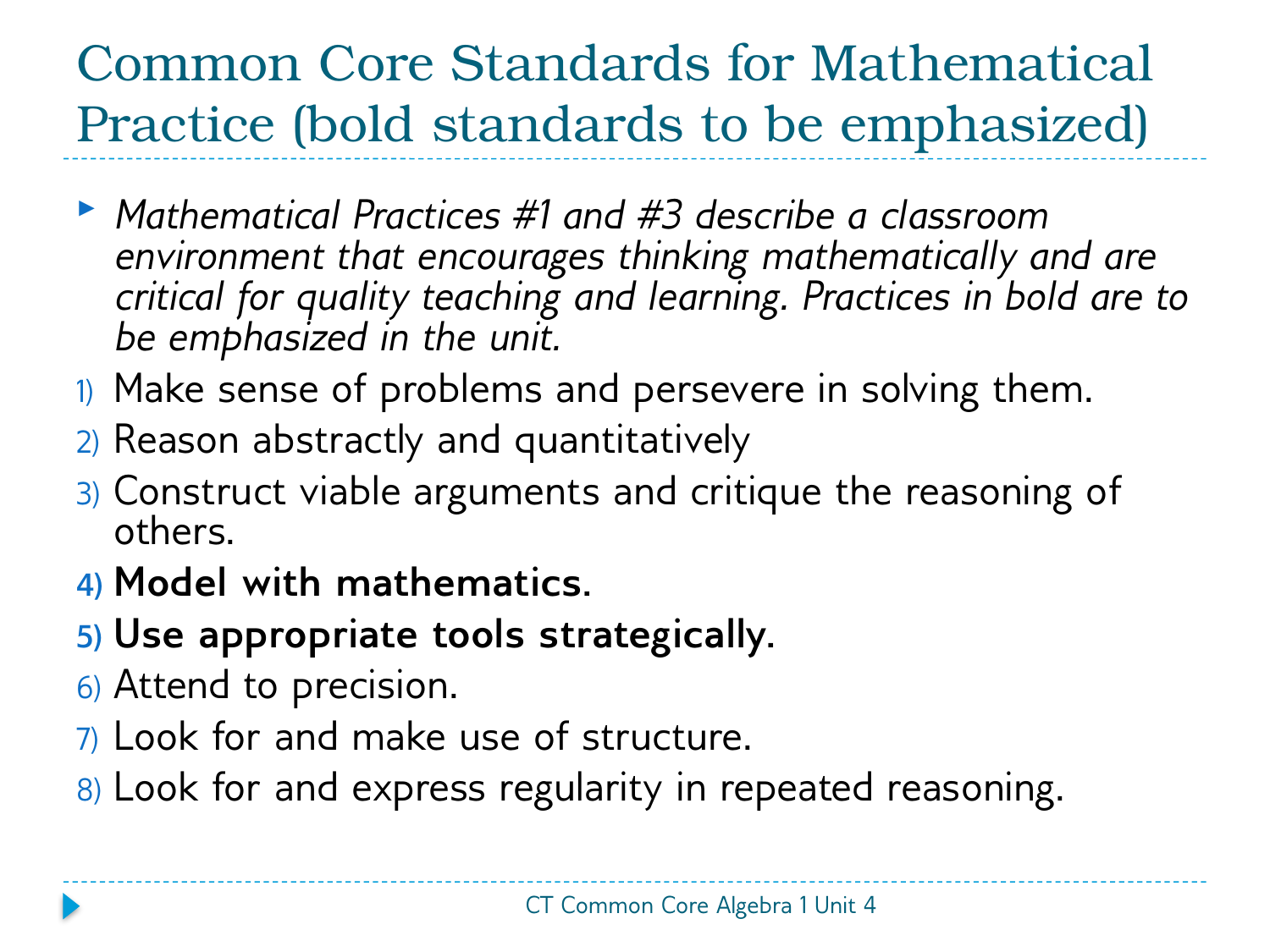

# Common Core Standards for Mathematical Practice (bold standards to be emphasized)
Mathematical Practices #1 and #3 describe a classroom environment that encourages thinking mathematically and are critical for quality teaching and learning. Practices in bold are to be emphasized in the unit.
Make sense of problems and persevere in solving them.
Reason abstractly and quantitatively
Construct viable arguments and critique the reasoning of others.
Model with mathematics.
Use appropriate tools strategically.
Attend to precision.
Look for and make use of structure.
Look for and express regularity in repeated reasoning.
CT Common Core Algebra 1 Unit 4